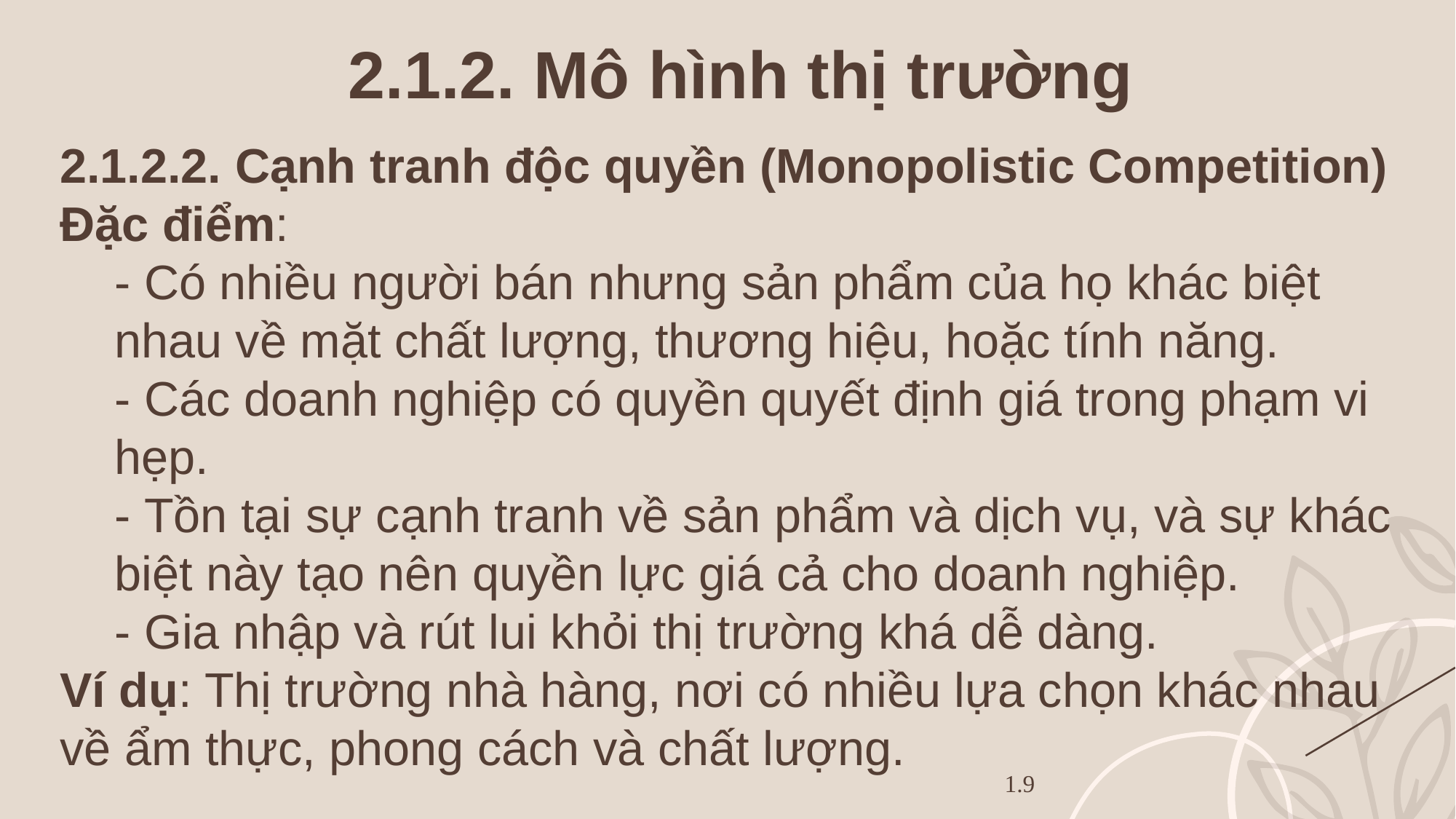

2.1.2. Mô hình thị trường

2.1.2.2. Cạnh tranh độc quyền (Monopolistic Competition)
Đặc điểm:
- Có nhiều người bán nhưng sản phẩm của họ khác biệt nhau về mặt chất lượng, thương hiệu, hoặc tính năng.
- Các doanh nghiệp có quyền quyết định giá trong phạm vi hẹp.
- Tồn tại sự cạnh tranh về sản phẩm và dịch vụ, và sự khác biệt này tạo nên quyền lực giá cả cho doanh nghiệp.
- Gia nhập và rút lui khỏi thị trường khá dễ dàng.
Ví dụ: Thị trường nhà hàng, nơi có nhiều lựa chọn khác nhau về ẩm thực, phong cách và chất lượng.
1.9